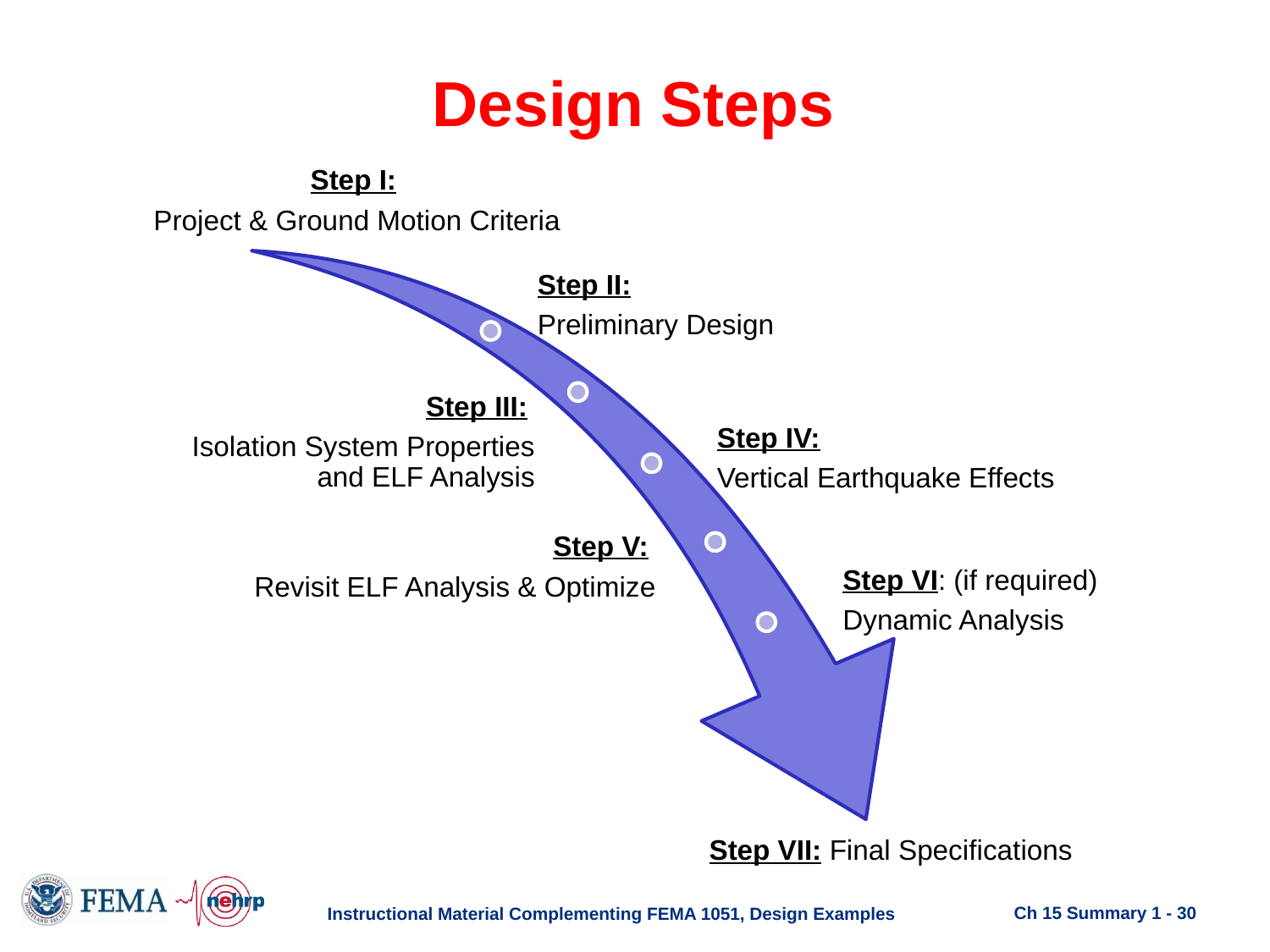

# Design Steps
Step I:
Project & Ground Motion Criteria
Step II:
Preliminary Design
Step III:
Isolation System Properties and ELF Analysis
Step IV:
Vertical Earthquake Effects
Step V:
Revisit ELF Analysis & Optimize
Step VI: (if required)
Dynamic Analysis
Step VII: Final Specifications
Instructional Material Complementing FEMA 1051, Design Examples
Ch 15 Summary 1 - 30